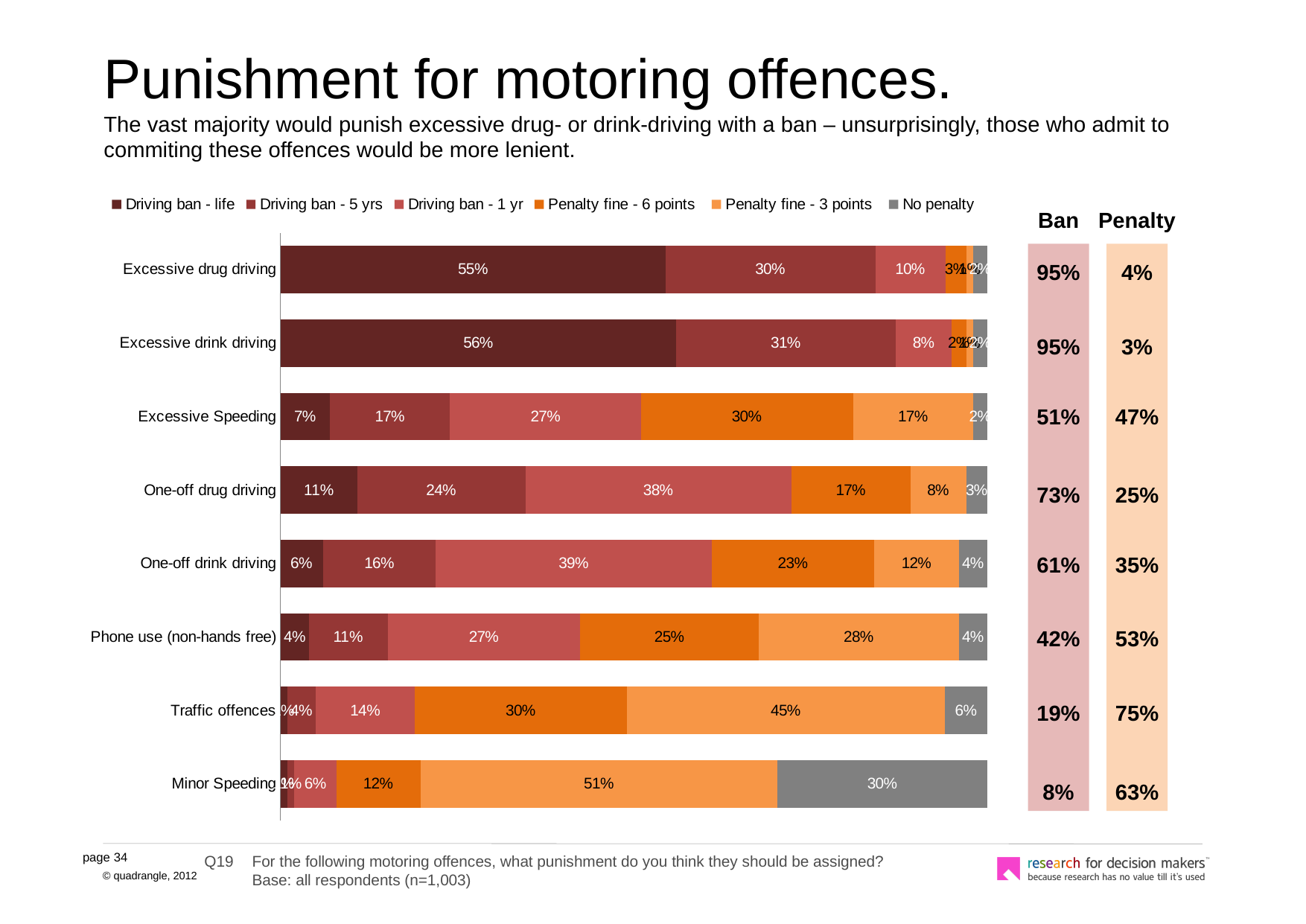

# Punishment for motoring offences. The vast majority would punish excessive drug- or drink-driving with a ban – unsurprisingly, those who admit to commiting these offences would be more lenient.

### Chart

| Category | Driving ban - life | Driving ban - 5 yrs | Driving ban - 1 yr | Penalty fine - 6 points  | Penalty fine - 3 points  | No penalty |
|---|---|---|---|---|---|---|
| Excessive drug driving | 0.55 | 0.3000000000000003 | 0.1 | 0.030000000000000002 | 0.010000000000000005 | 0.02000000000000001 |
| Excessive drink driving | 0.56 | 0.31000000000000133 | 0.08000000000000004 | 0.02000000000000001 | 0.010000000000000005 | 0.02000000000000001 |
| Excessive Speeding | 0.07000000000000002 | 0.17 | 0.27 | 0.3000000000000003 | 0.17 | 0.02000000000000001 |
| One-off drug driving | 0.11 | 0.2400000000000002 | 0.3800000000000015 | 0.17 | 0.08000000000000004 | 0.030000000000000002 |
| One-off drink driving | 0.06000000000000003 | 0.16 | 0.3900000000000015 | 0.23 | 0.12000000000000002 | 0.04000000000000002 |
| Phone use (non-hands free) | 0.04000000000000002 | 0.11 | 0.27 | 0.25 | 0.2800000000000001 | 0.04000000000000002 |
| Traffic offences | 0.010000000000000005 | 0.04000000000000002 | 0.14 | 0.3000000000000003 | 0.45 | 0.06000000000000003 |
| Minor Speeding | 0.010000000000000005 | 0.010000000000000005 | 0.06000000000000003 | 0.12000000000000002 | 0.51 | 0.3000000000000003 |
Ban
Penalty

95%
95%
51%
73%
61%
42%
19%
8%

4%
3%
47%
25%
35%
53%
75%
63%

Q19	For the following motoring offences, what punishment do you think they should be assigned?
	Base: all respondents (n=1,003)